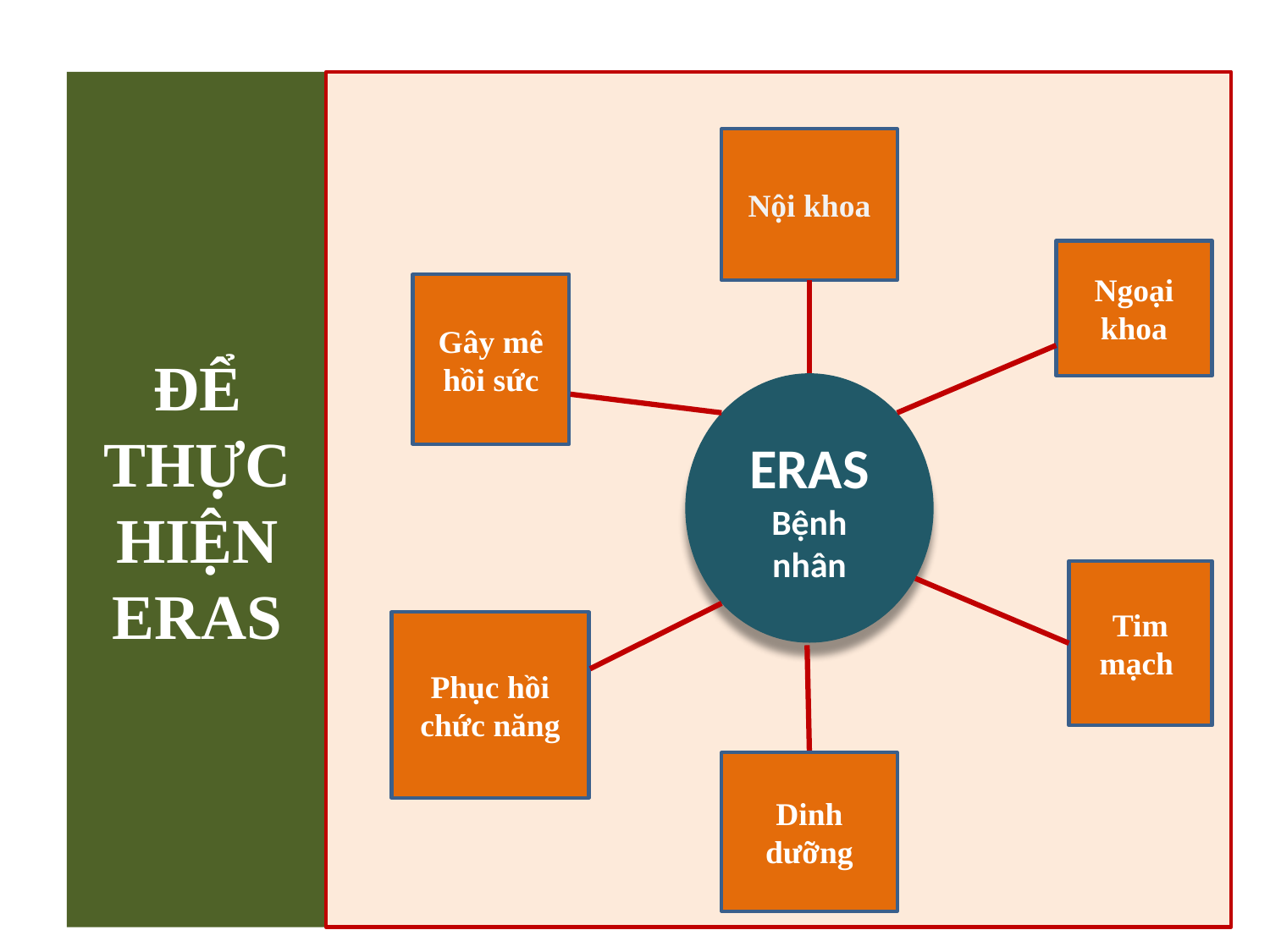

# ĐỂ THỰC HIỆN ERAS

Nội khoa
Gây mê hồi sức
Phục hồi chức năng
Dinh dưỡng
Ngoại khoa
Tim mạch
ERAS
Bệnh nhân